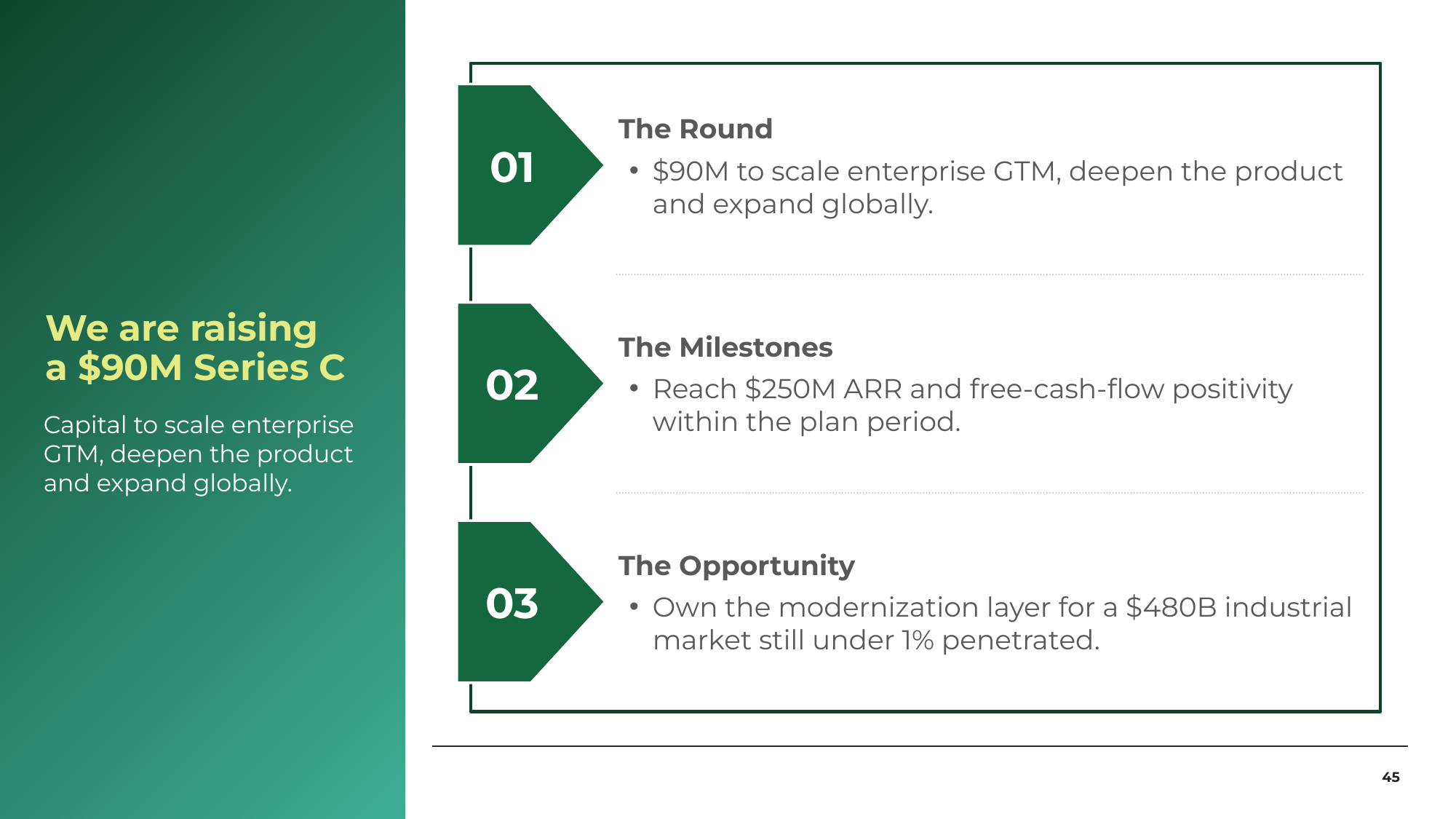

01
The Round
$90M to scale enterprise GTM, deepen the product and expand globally.
# We are raising a $90M Series C
02
The Milestones
Reach $250M ARR and free-cash-flow positivity within the plan period.
Capital to scale enterprise GTM, deepen the product and expand globally.

03
The Opportunity
Own the modernization layer for a $480B industrial market still under 1% penetrated.
45